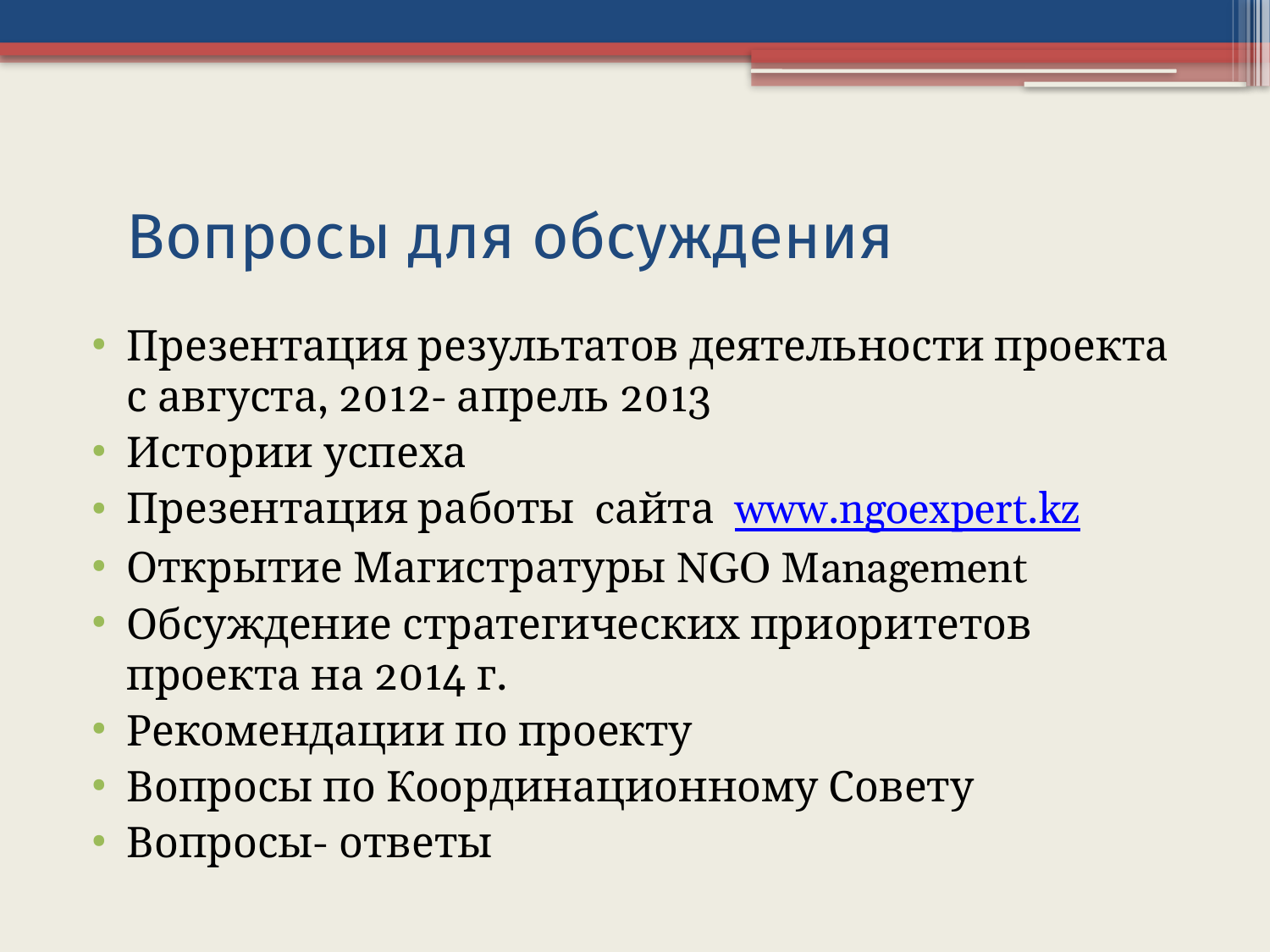

# Вопросы для обсуждения
Презентация результатов деятельности проекта с августа, 2012- апрель 2013
Истории успеха
Презентация работы  cайта  www.ngoexpert.kz
Открытие Магистратуры NGO Management
Обсуждение стратегических приоритетов проекта на 2014 г.
Рекомендации по проекту
Вопросы по Координационному Совету
Вопросы- ответы